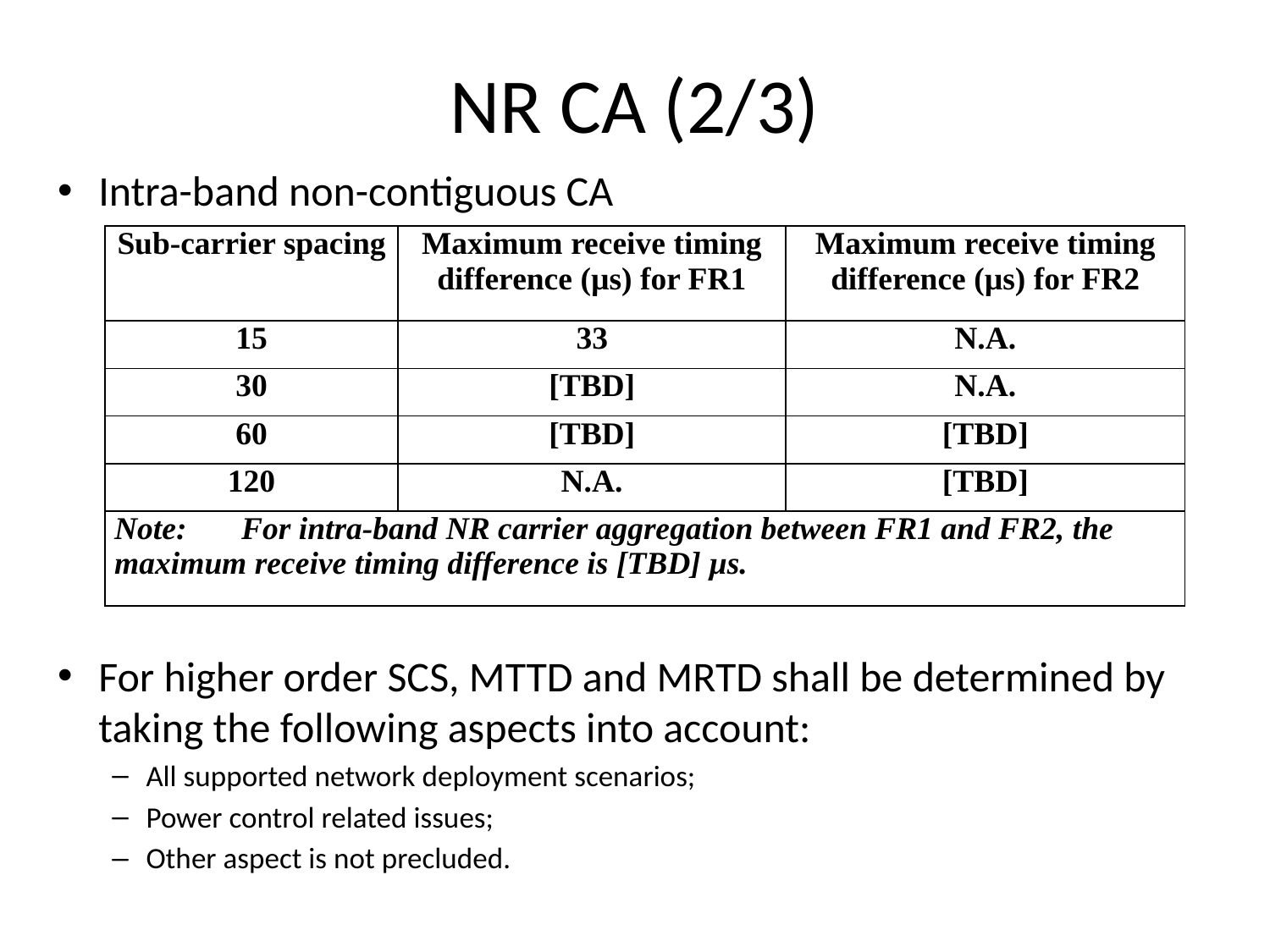

# NR CA (2/3)
Intra-band non-contiguous CA

For higher order SCS, MTTD and MRTD shall be determined by taking the following aspects into account:
All supported network deployment scenarios;
Power control related issues;
Other aspect is not precluded.
| Sub-carrier spacing | Maximum receive timing difference (µs) for FR1 | Maximum receive timing difference (µs) for FR2 |
| --- | --- | --- |
| 15 | 33 | N.A. |
| 30 | [TBD] | N.A. |
| 60 | [TBD] | [TBD] |
| 120 | N.A. | [TBD] |
| Note: For intra-band NR carrier aggregation between FR1 and FR2, the maximum receive timing difference is [TBD] µs. |  |  |